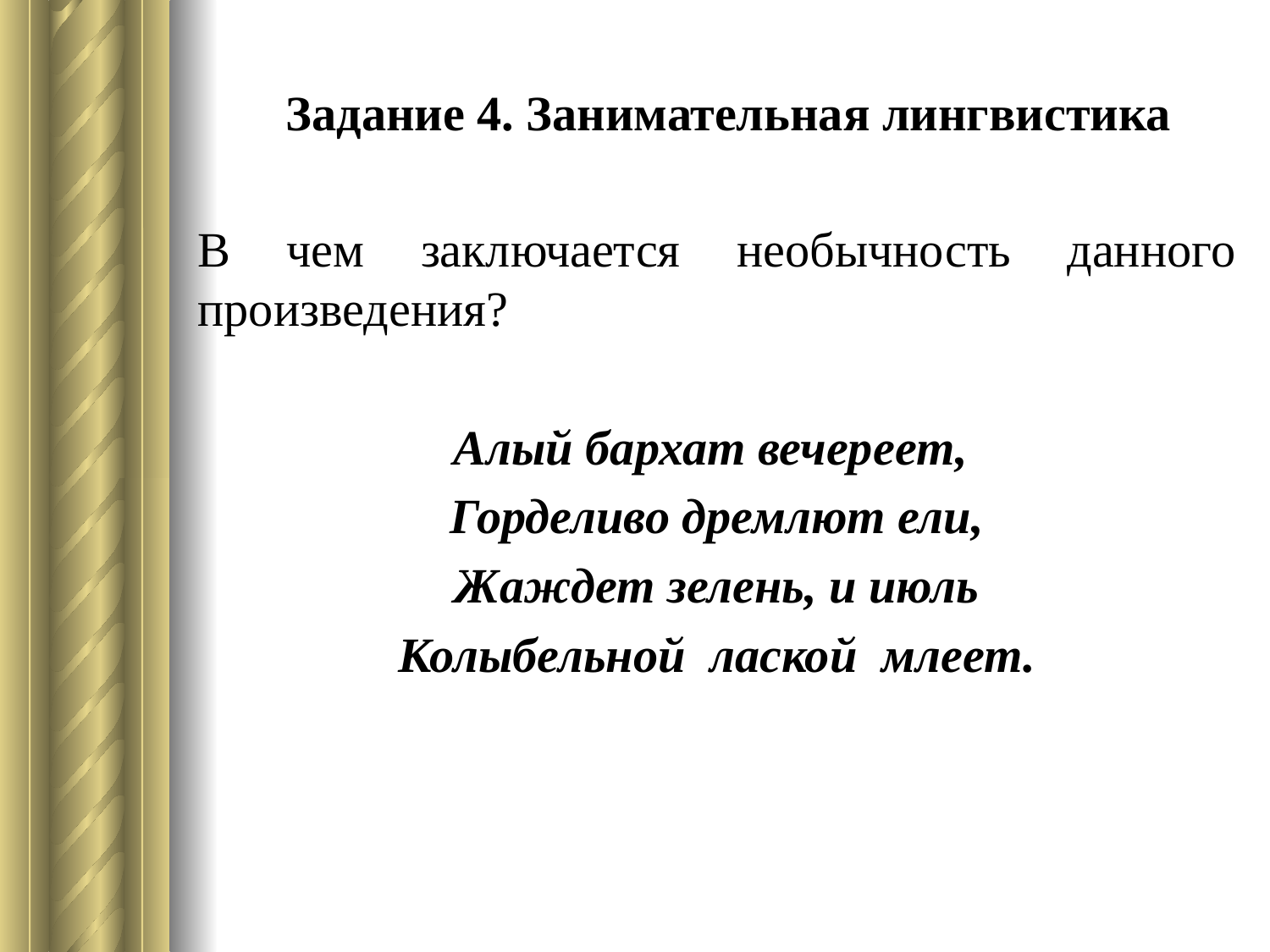

# Задание 4. Занимательная лингвистика
В чем заключается необычность данного произведения?

Алый бархат вечереет,
Горделиво дремлют ели,
Жаждет зелень, и июль
Колыбельной  лаской  млеет.